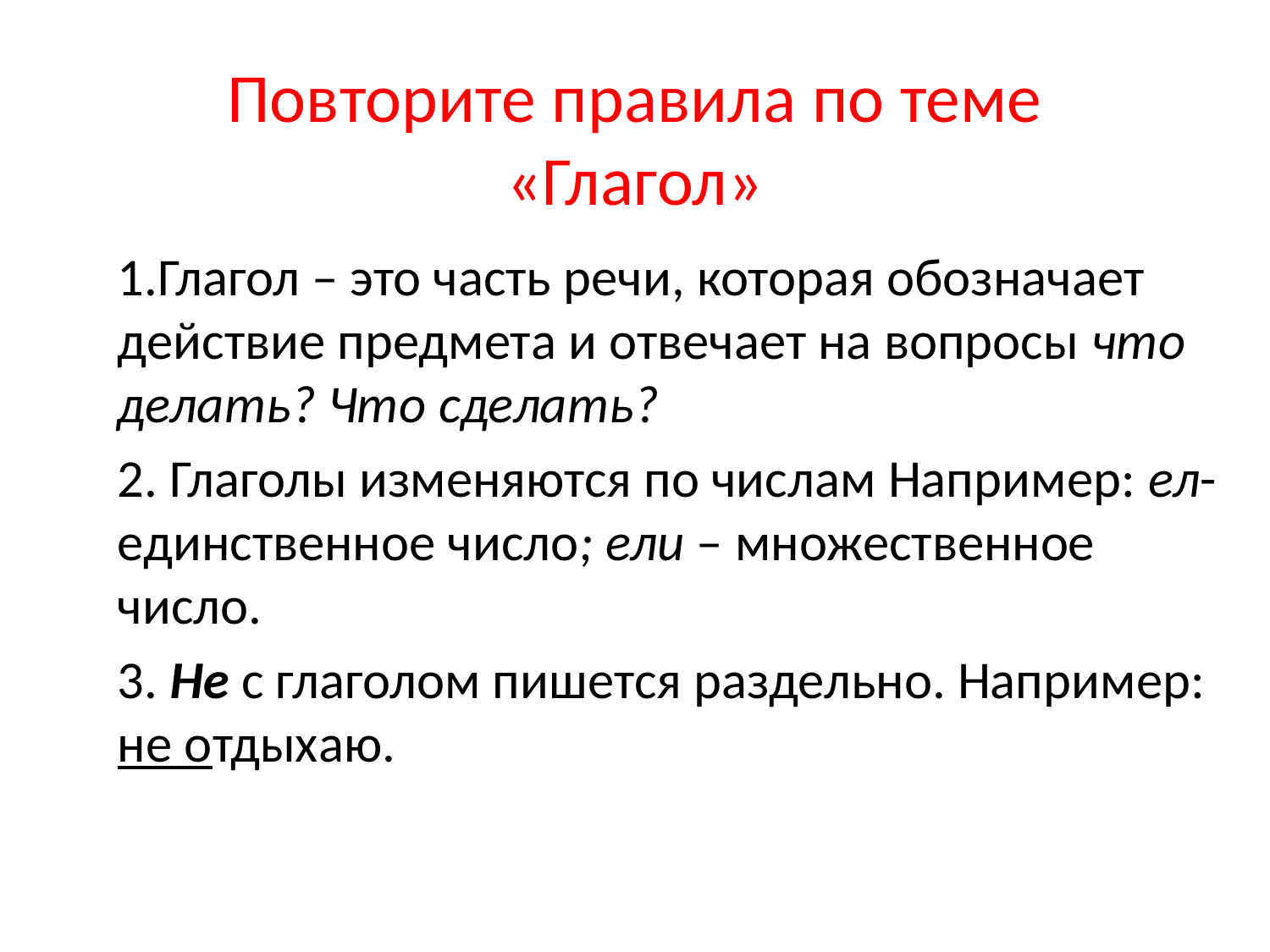

# Повторите правила по теме «Глагол»
1.Глагол – это часть речи, которая обозначает действие предмета и отвечает на вопросы что делать? Что сделать?
2. Глаголы изменяются по числам Например: ел- единственное число; ели – множественное число.
3. Не с глаголом пишется раздельно. Например: не отдыхаю.